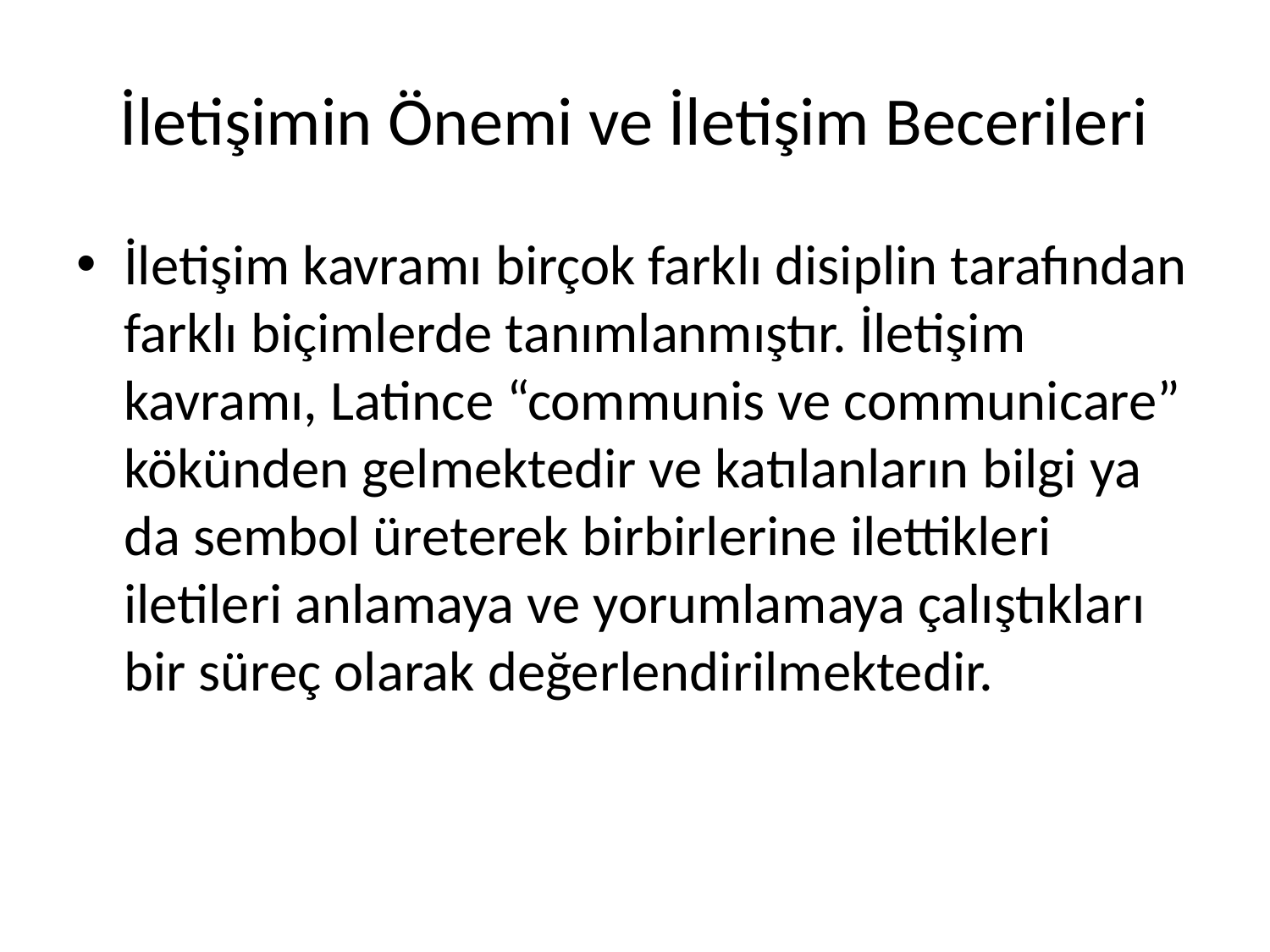

# İletişimin Önemi ve İletişim Becerileri
İletişim kavramı birçok farklı disiplin tarafından farklı biçimlerde tanımlanmıştır. İletişim kavramı, Latince “communis ve communicare” kökünden gelmektedir ve katılanların bilgi ya da sembol üreterek birbirlerine ilettikleri iletileri anlamaya ve yorumlamaya çalıştıkları bir süreç olarak değerlendirilmektedir.